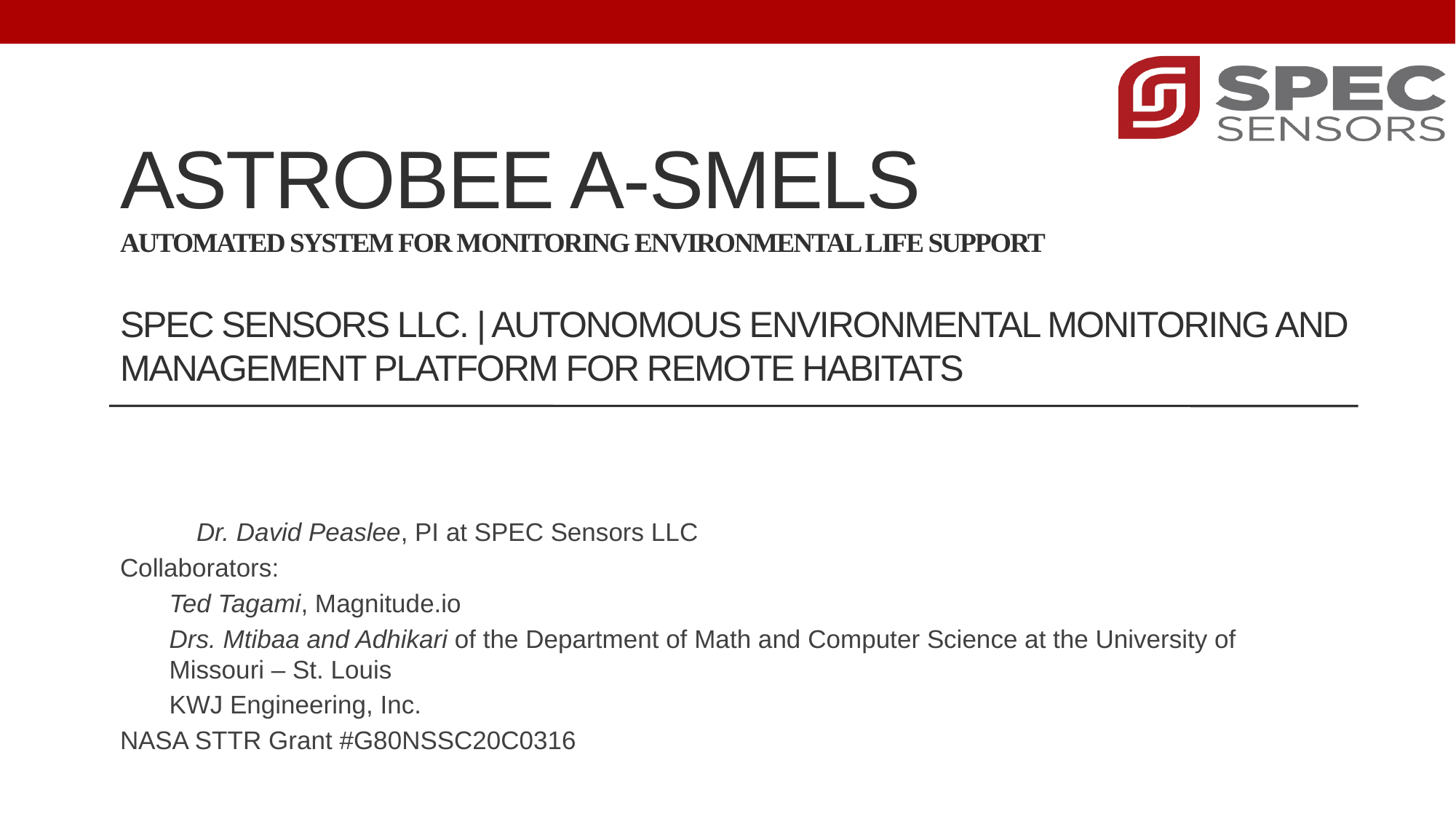

# Astrobee A-smels Automated System for Monitoring Environmental Life Support SPEC Sensors LLC. | Autonomous Environmental Monitoring and Management Platform for Remote Habitats
	Dr. David Peaslee, PI at SPEC Sensors LLC
Collaborators:
	Ted Tagami, Magnitude.io
	Drs. Mtibaa and Adhikari of the Department of Math and Computer Science at the University of Missouri – St. Louis
	KWJ Engineering, Inc.
NASA STTR Grant #G80NSSC20C0316